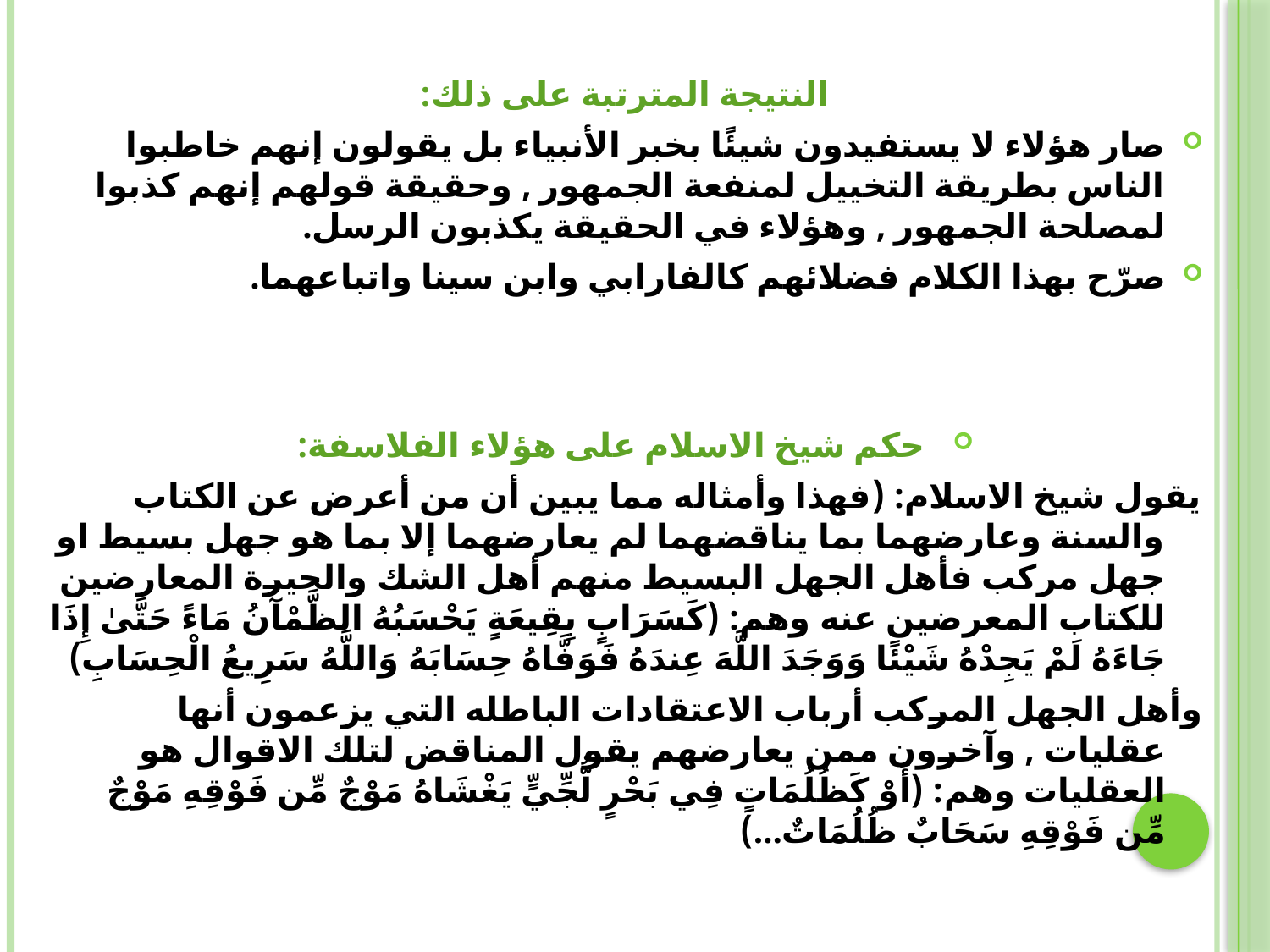

#
النتيجة المترتبة على ذلك:
صار هؤلاء لا يستفيدون شيئًا بخبر الأنبياء بل يقولون إنهم خاطبوا الناس بطريقة التخييل لمنفعة الجمهور , وحقيقة قولهم إنهم كذبوا لمصلحة الجمهور , وهؤلاء في الحقيقة يكذبون الرسل.
صرّح بهذا الكلام فضلائهم كالفارابي وابن سينا واتباعهما.

حكم شيخ الاسلام على هؤلاء الفلاسفة:
يقول شيخ الاسلام: (فهذا وأمثاله مما يبين أن من أعرض عن الكتاب والسنة وعارضهما بما يناقضهما لم يعارضهما إلا بما هو جهل بسيط او جهل مركب فأهل الجهل البسيط منهم أهل الشك والحيرة المعارضين للكتاب المعرضين عنه وهم: (كَسَرَابٍ بِقِيعَةٍ يَحْسَبُهُ الظَّمْآنُ مَاءً حَتَّىٰ إِذَا جَاءَهُ لَمْ يَجِدْهُ شَيْئًا وَوَجَدَ اللَّهَ عِندَهُ فَوَفَّاهُ حِسَابَهُ وَاللَّهُ سَرِيعُ الْحِسَابِ)
وأهل الجهل المركب أرباب الاعتقادات الباطله التي يزعمون أنها عقليات , وآخرون ممن يعارضهم يقول المناقض لتلك الاقوال هو العقليات وهم: (أَوْ كَظُلُمَاتٍ فِي بَحْرٍ لُّجِّيٍّ يَغْشَاهُ مَوْجٌ مِّن فَوْقِهِ مَوْجٌ مِّن فَوْقِهِ سَحَابٌ ظُلُمَاتٌ…)